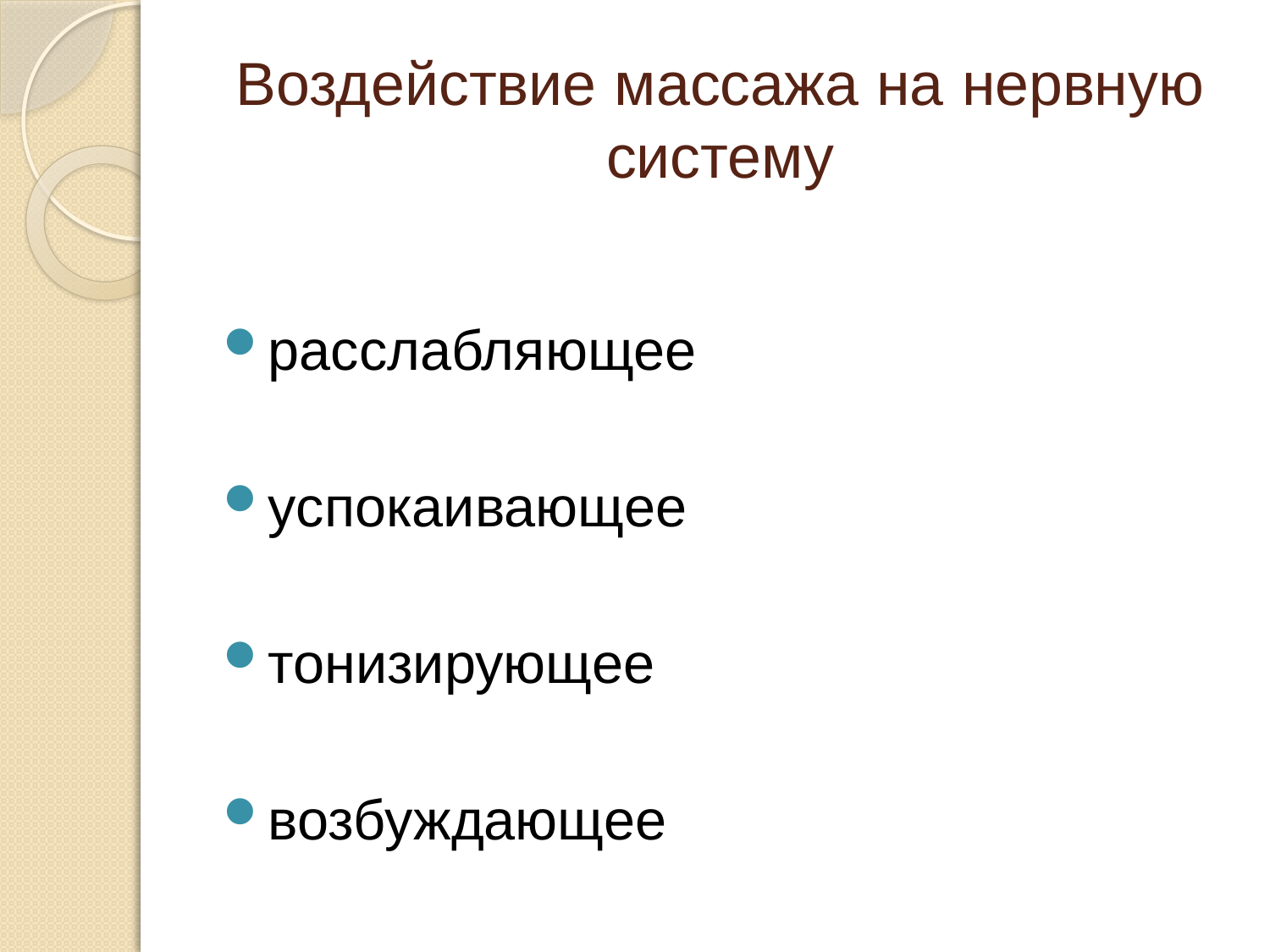

# Воздействие массажа на нервную систему
расслабляющее

успокаивающее

тонизирующее

возбуждающее